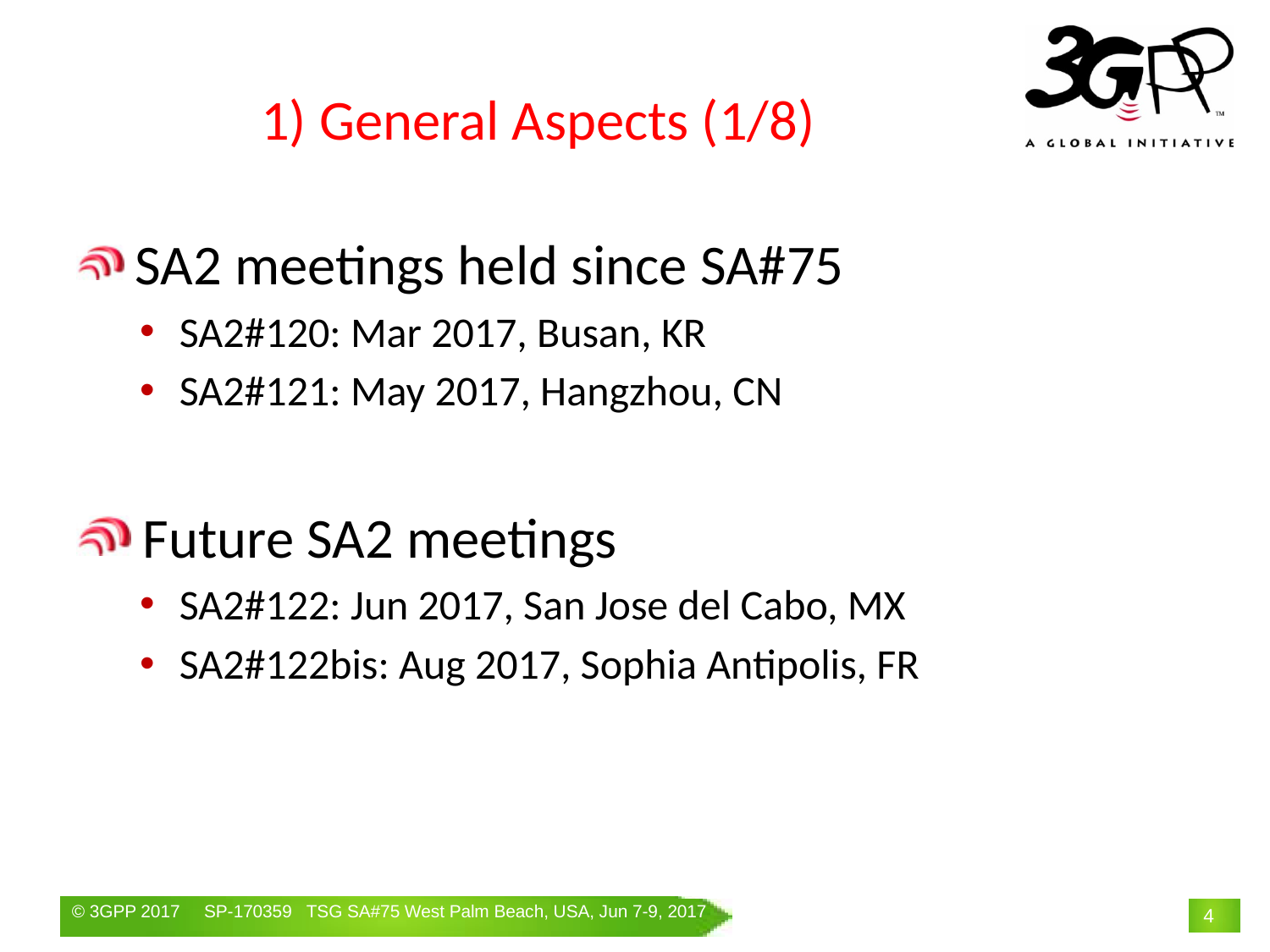

# 1) General Aspects (1/8)
 SA2 meetings held since SA#75
SA2#120: Mar 2017, Busan, KR
SA2#121: May 2017, Hangzhou, CN

 Future SA2 meetings
SA2#122: Jun 2017, San Jose del Cabo, MX
SA2#122bis: Aug 2017, Sophia Antipolis, FR